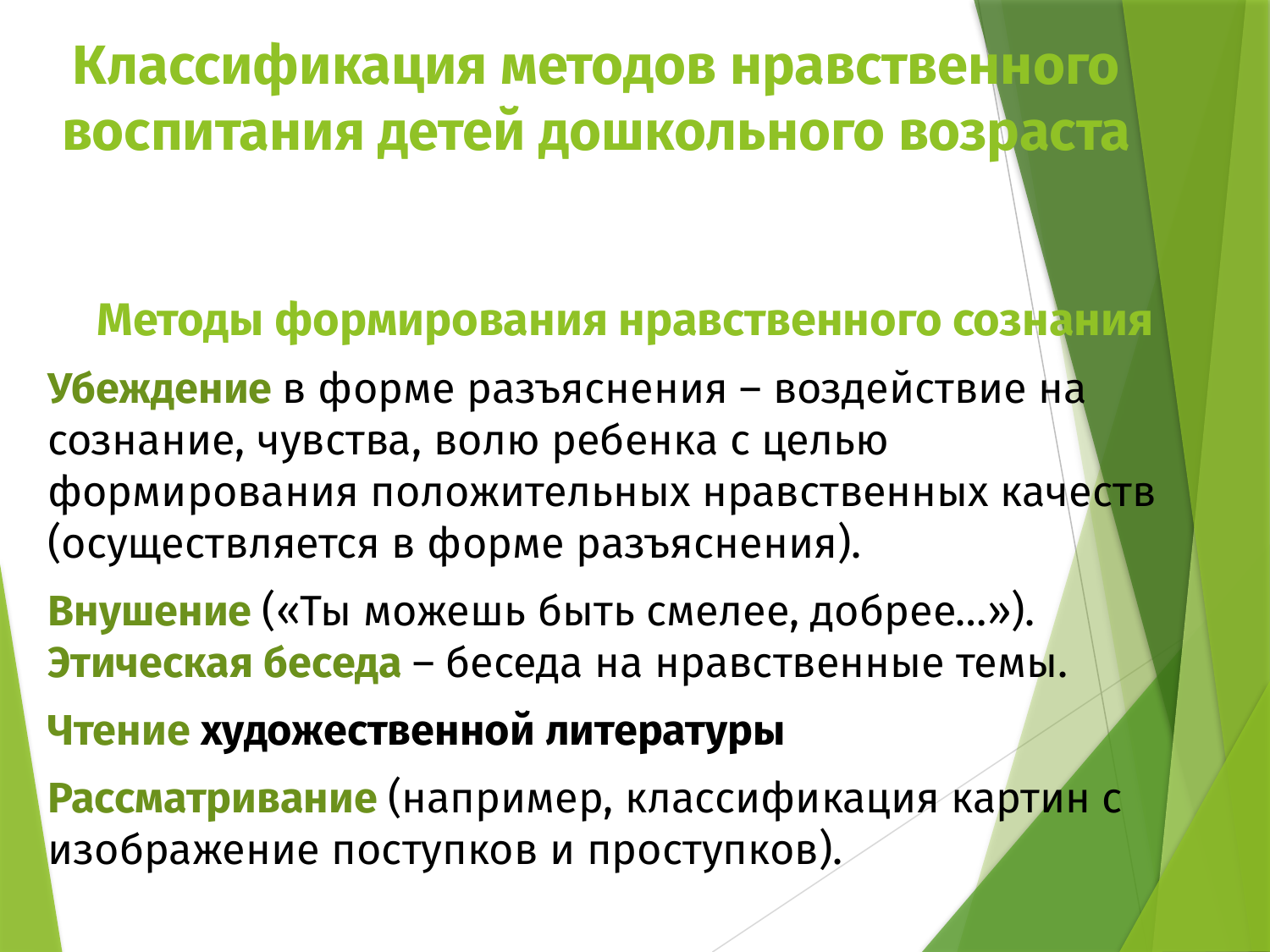

# Классификация методов нравственного воспитания детей дошкольного возраста
Методы формирования нравственного сознания
Убеждение в форме разъяснения – воздействие на сознание, чувства, волю ребенка с целью формирования положительных нравственных качеств (осуществляется в форме разъяснения).
Внушение («Ты можешь быть смелее, добрее…»). Этическая беседа – беседа на нравственные темы.
Чтение художественной литературы
Рассматривание (например, классификация картин с изображение поступков и проступков).